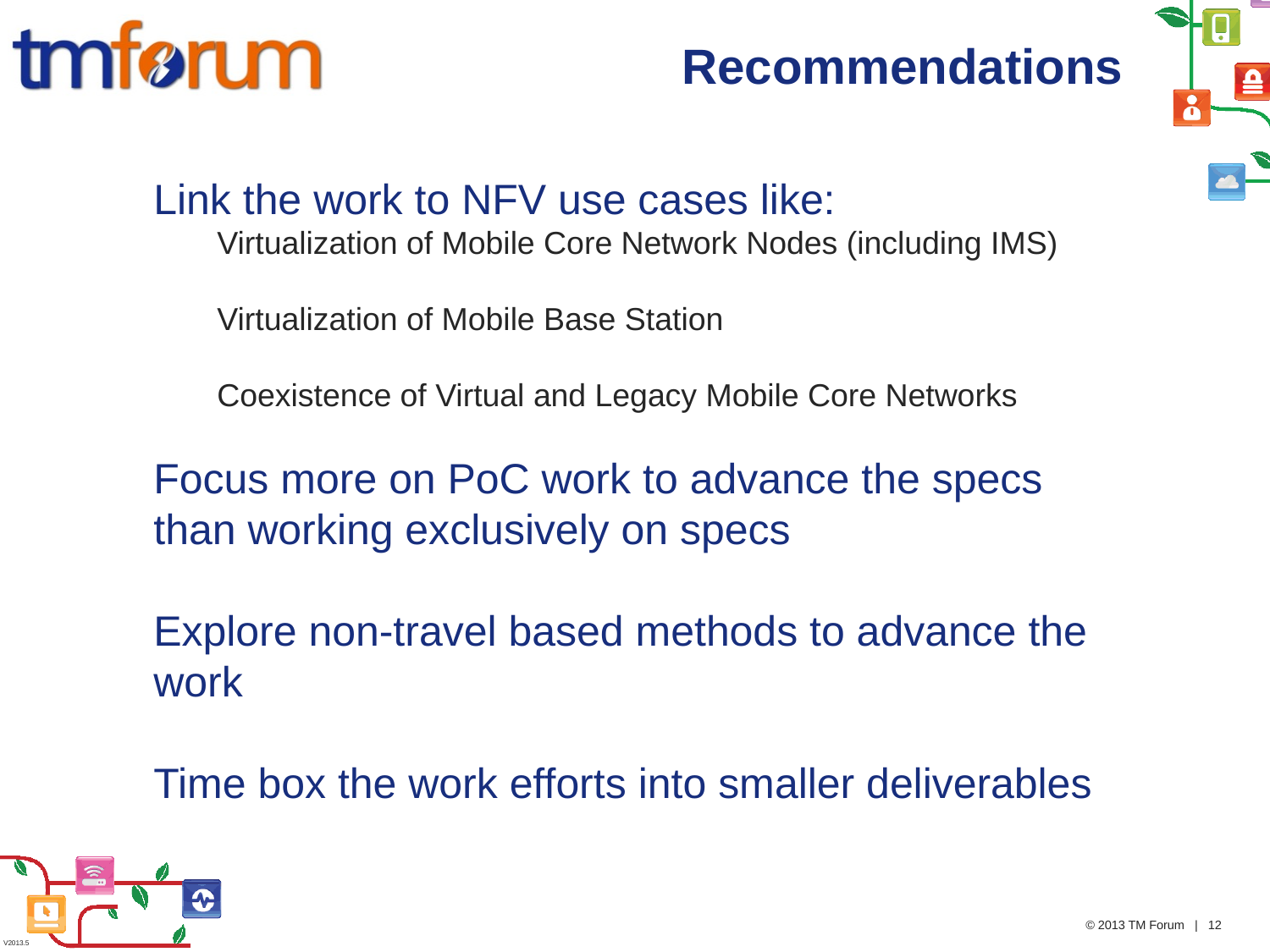

# Recommendations
Link the work to NFV use cases like:
Virtualization of Mobile Core Network Nodes (including IMS)

Virtualization of Mobile Base Station

Coexistence of Virtual and Legacy Mobile Core Networks

Focus more on PoC work to advance the specs than working exclusively on specs

Explore non-travel based methods to advance the work

Time box the work efforts into smaller deliverables